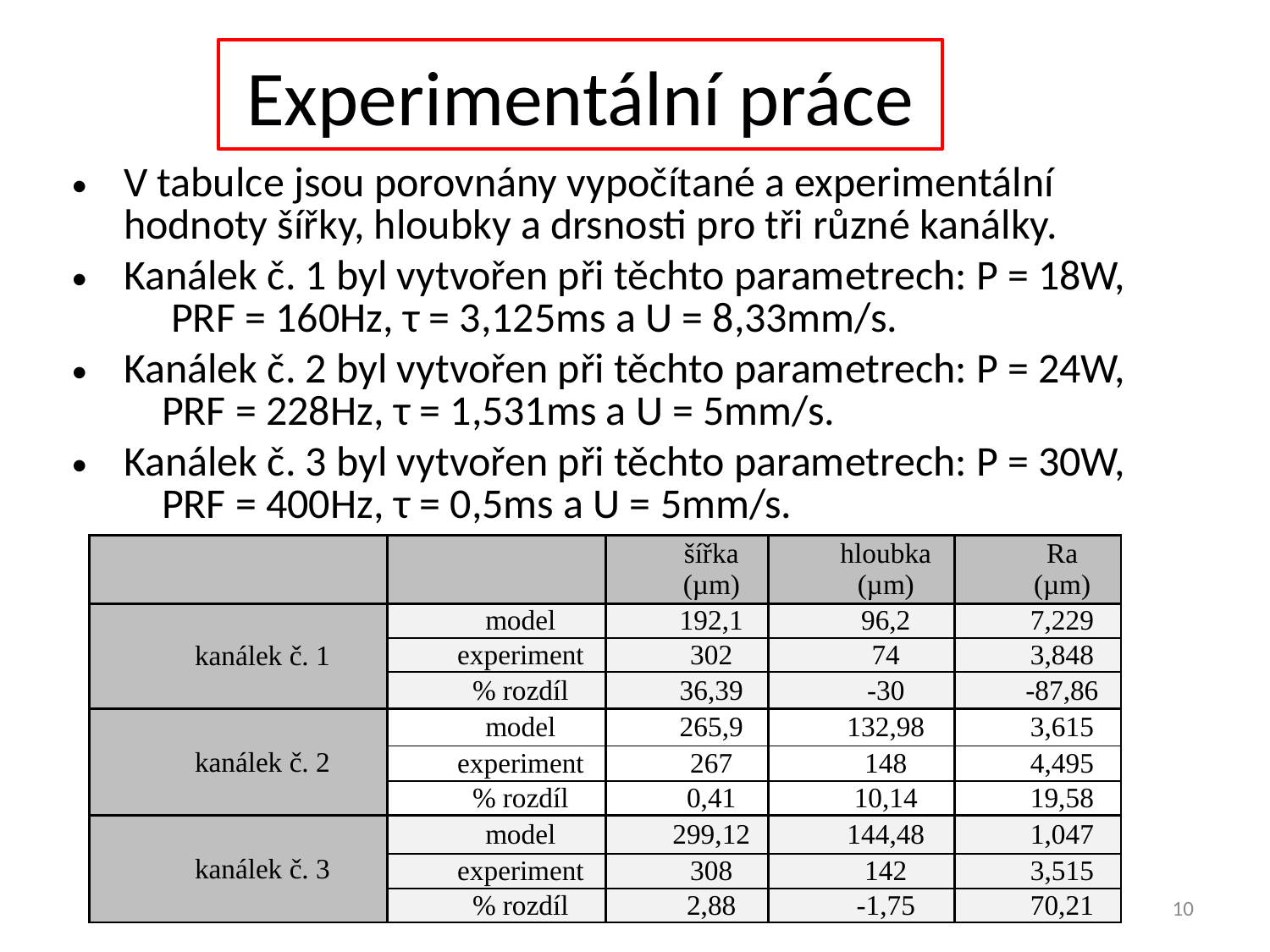

# Experimentální práce
V tabulce jsou porovnány vypočítané a experimentální hodnoty šířky, hloubky a drsnosti pro tři různé kanálky.
Kanálek č. 1 byl vytvořen při těchto parametrech: P = 18W,            PRF = 160Hz, τ = 3,125ms a U = 8,33mm/s.
Kanálek č. 2 byl vytvořen při těchto parametrech: P = 24W,           PRF = 228Hz, τ = 1,531ms a U = 5mm/s.
Kanálek č. 3 byl vytvořen při těchto parametrech: P = 30W,           PRF = 400Hz, τ = 0,5ms a U = 5mm/s.
|  |  | šířka (µm) | hloubka (µm) | Ra (µm) |
| --- | --- | --- | --- | --- |
| kanálek č. 1 | model | 192,1 | 96,2 | 7,229 |
|  | experiment | 302 | 74 | 3,848 |
|  | % rozdíl | 36,39 | -30 | -87,86 |
| kanálek č. 2 | model | 265,9 | 132,98 | 3,615 |
|  | experiment | 267 | 148 | 4,495 |
|  | % rozdíl | 0,41 | 10,14 | 19,58 |
| kanálek č. 3 | model | 299,12 | 144,48 | 1,047 |
|  | experiment | 308 | 142 | 3,515 |
|  | % rozdíl | 2,88 | -1,75 | 70,21 |
10